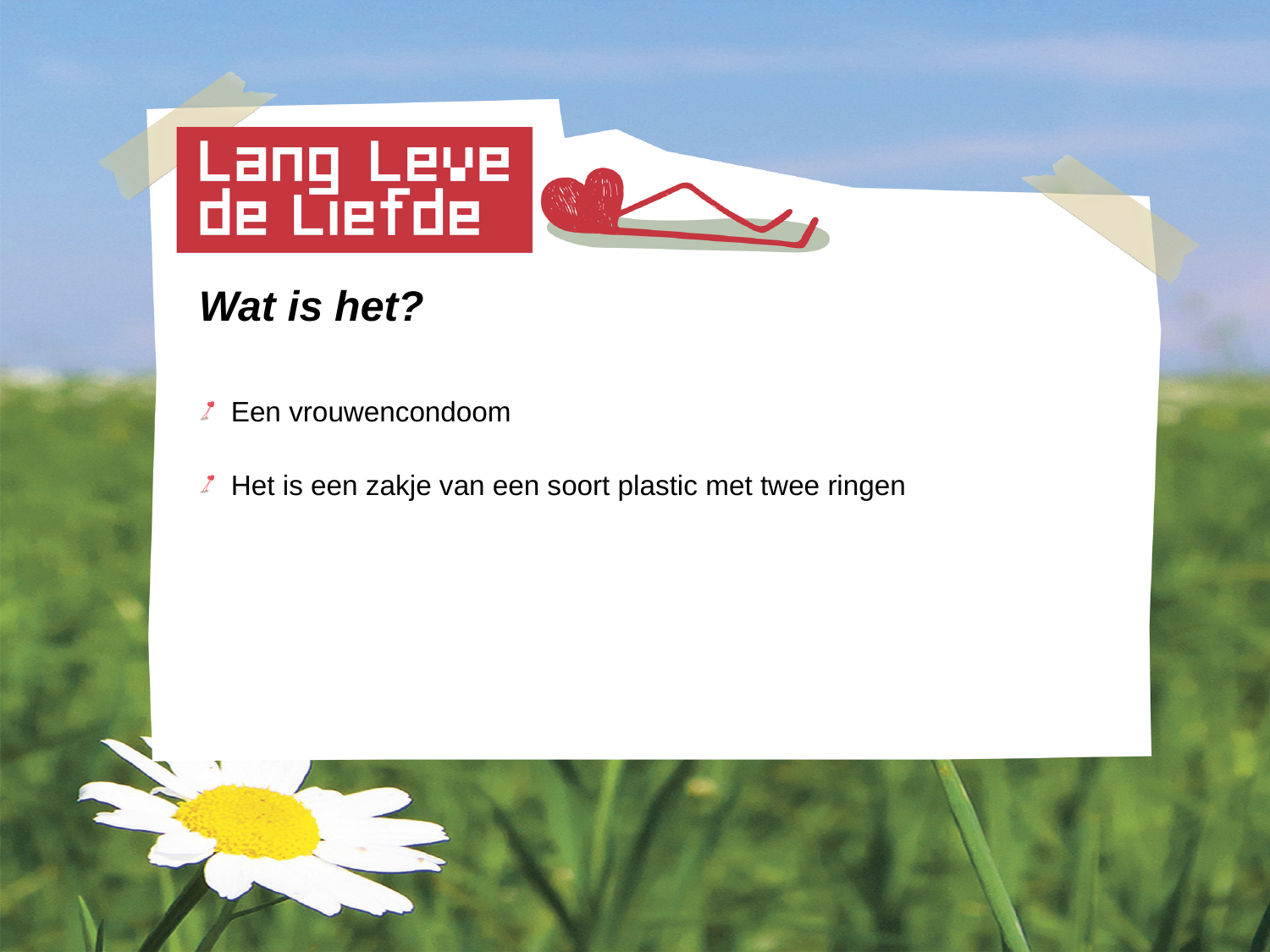

Wat is het?

  Een vrouwencondoom
  Het is een zakje van een soort plastic met twee ringen